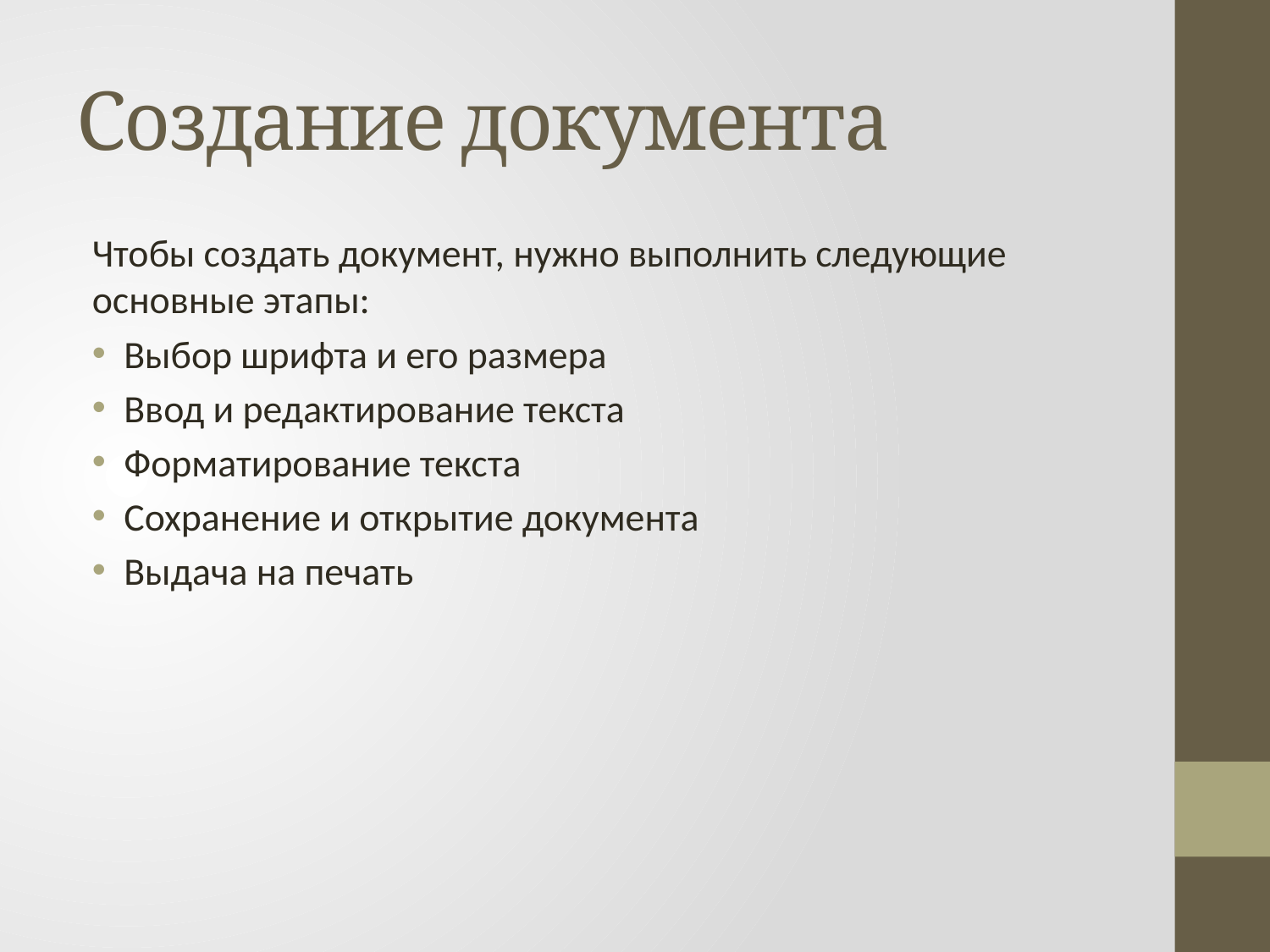

# Создание документа
Чтобы создать документ, нужно выполнить следующие основные этапы:
Выбор шрифта и его размера
Ввод и редактирование текста
Форматирование текста
Сохранение и открытие документа
Выдача на печать